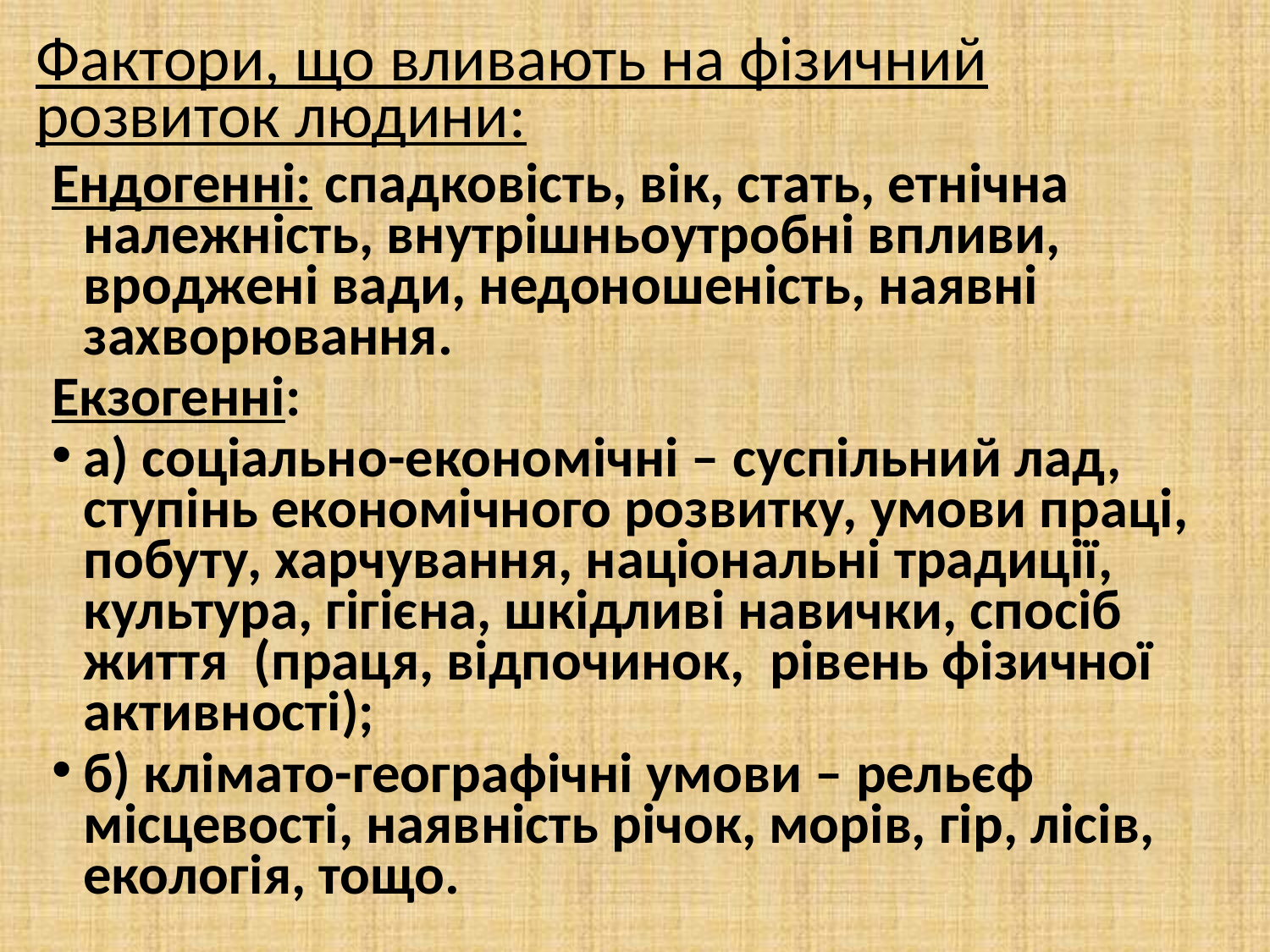

# Фактори, що вливають на фізичний розвиток людини:
Ендогенні: спадковість, вік, стать, етнічна належність, внутрішньоутробні впливи, вроджені вади, недоношеність, наявні захворювання.
Екзогенні:
а) соціально-економічні – суспільний лад, ступінь економічного розвитку, умови праці, побуту, харчування, національні традиції, культура, гігієна, шкідливі навички, спосіб життя  (праця, відпочинок,  рівень фізичної активності);
б) клімато-географічні умови – рельєф місцевості, наявність річок, морів, гір, лісів, екологія, тощо.